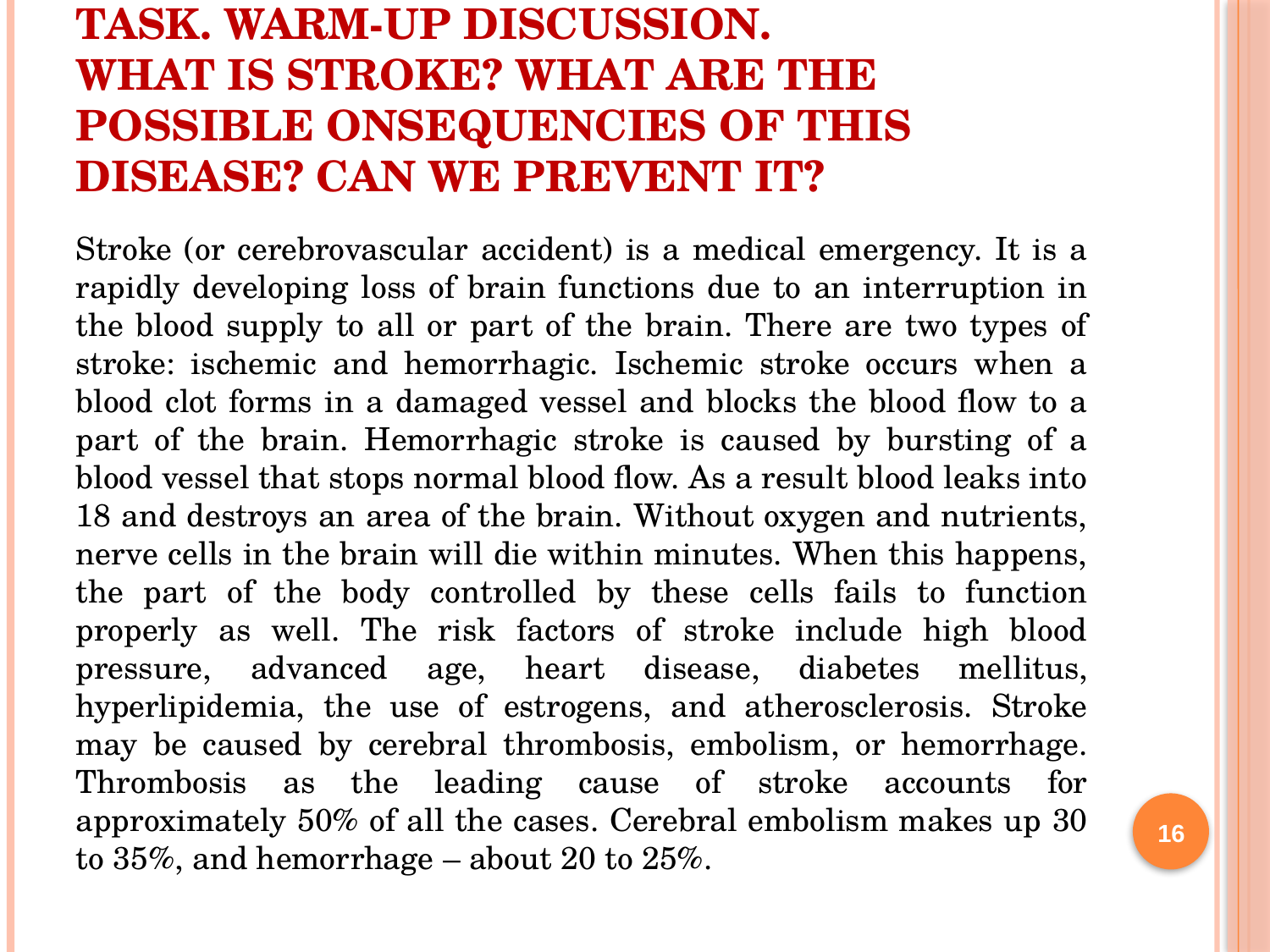

# Task. Warm-up discussion. What is stroke? What are the possible onsequencies of this disease? Can we prevent it?
Stroke (or cerebrovascular accident) is a medical emergency. It is a rapidly developing loss of brain functions due to an interruption in the blood supply to all or part of the brain. There are two types of stroke: ischemic and hemorrhagic. Ischemic stroke occurs when a blood clot forms in a damaged vessel and blocks the blood flow to a part of the brain. Hemorrhagic stroke is caused by bursting of a blood vessel that stops normal blood flow. As a result blood leaks into 18 and destroys an area of the brain. Without oxygen and nutrients, nerve cells in the brain will die within minutes. When this happens, the part of the body controlled by these cells fails to function properly as well. The risk factors of stroke include high blood pressure, advanced age, heart disease, diabetes mellitus, hyperlipidemia, the use of estrogens, and atherosclerosis. Stroke may be caused by cerebral thrombosis, embolism, or hemorrhage. Thrombosis as the leading cause of stroke accounts for approximately 50% of all the cases. Cerebral embolism makes up 30 to 35%, and hemorrhage – about 20 to 25%.
16